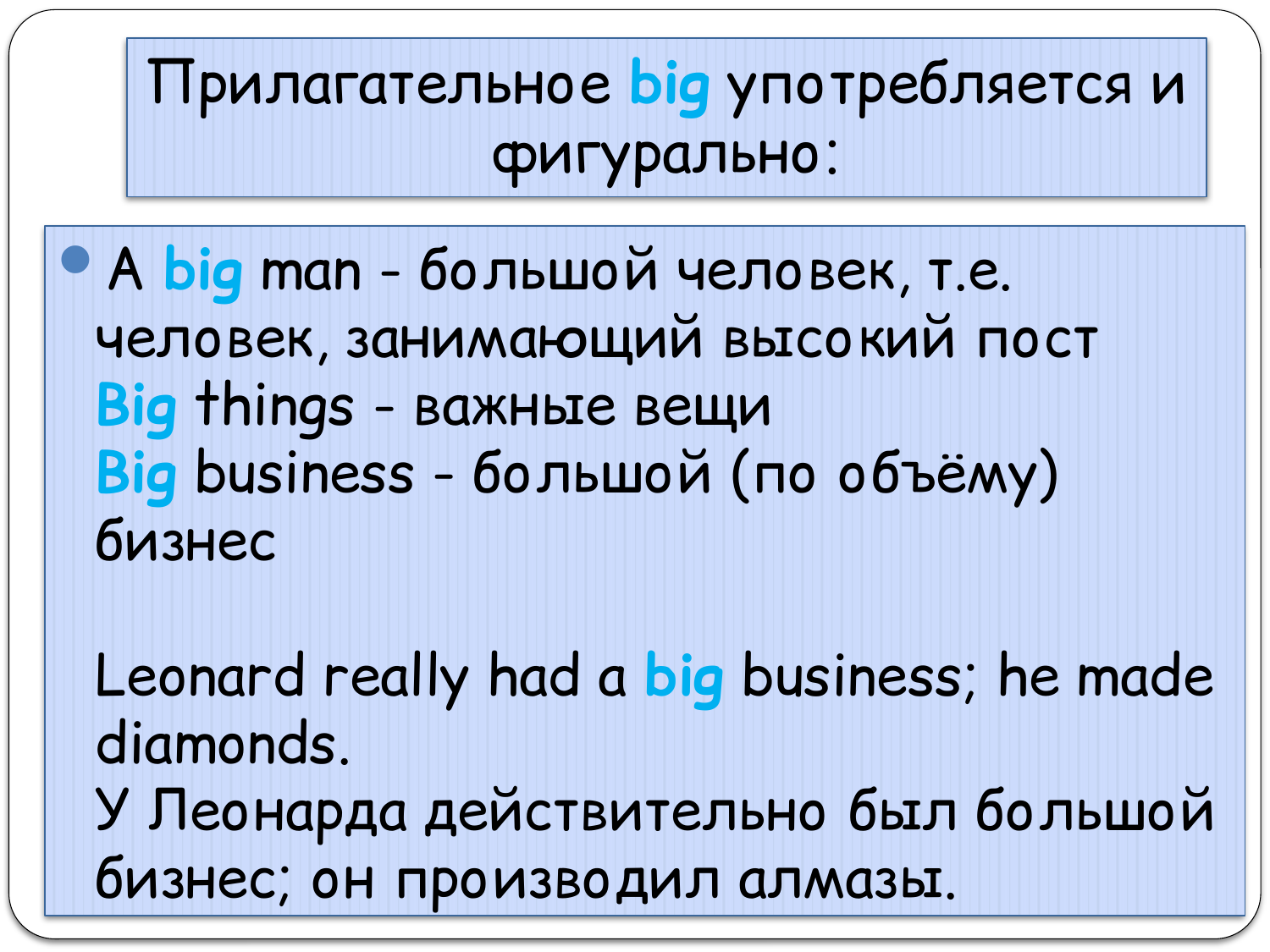

# Прилагательное big употребляется и фигурально:
A big man - большой человек, т.е. человек, занимающий высокий пост
Big things - важные вещи
Big business - большой (по объёму) бизнес
Leonard really had a big business; he made diamonds.
У Леонарда действительно был большой бизнес; он производил алмазы.